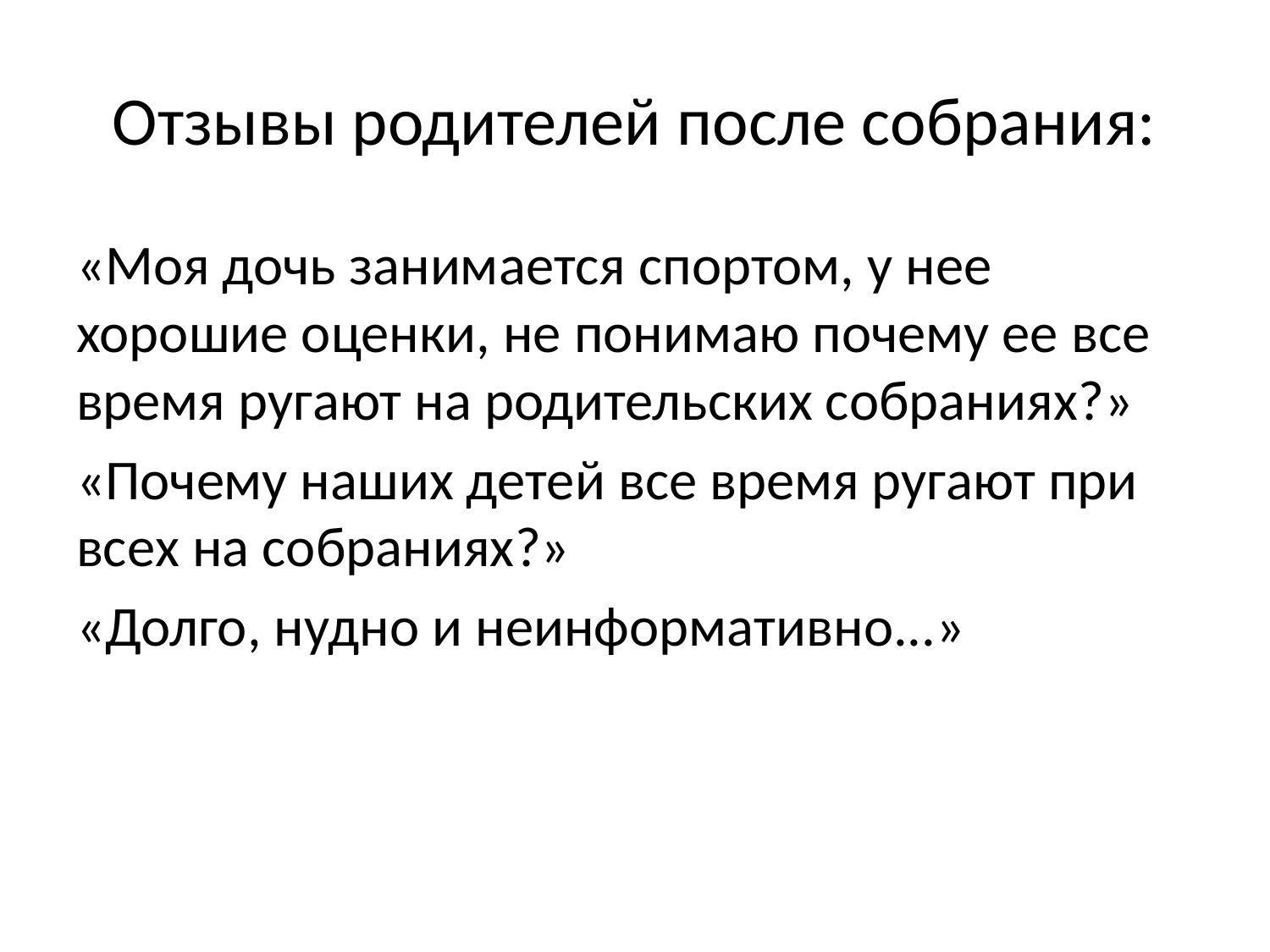

# Отзывы родителей после собрания:
«Моя дочь занимается спортом, у нее хорошие оценки, не понимаю почему ее все время ругают на родительских собраниях?»
«Почему наших детей все время ругают при всех на собраниях?»
«Долго, нудно и неинформативно...»